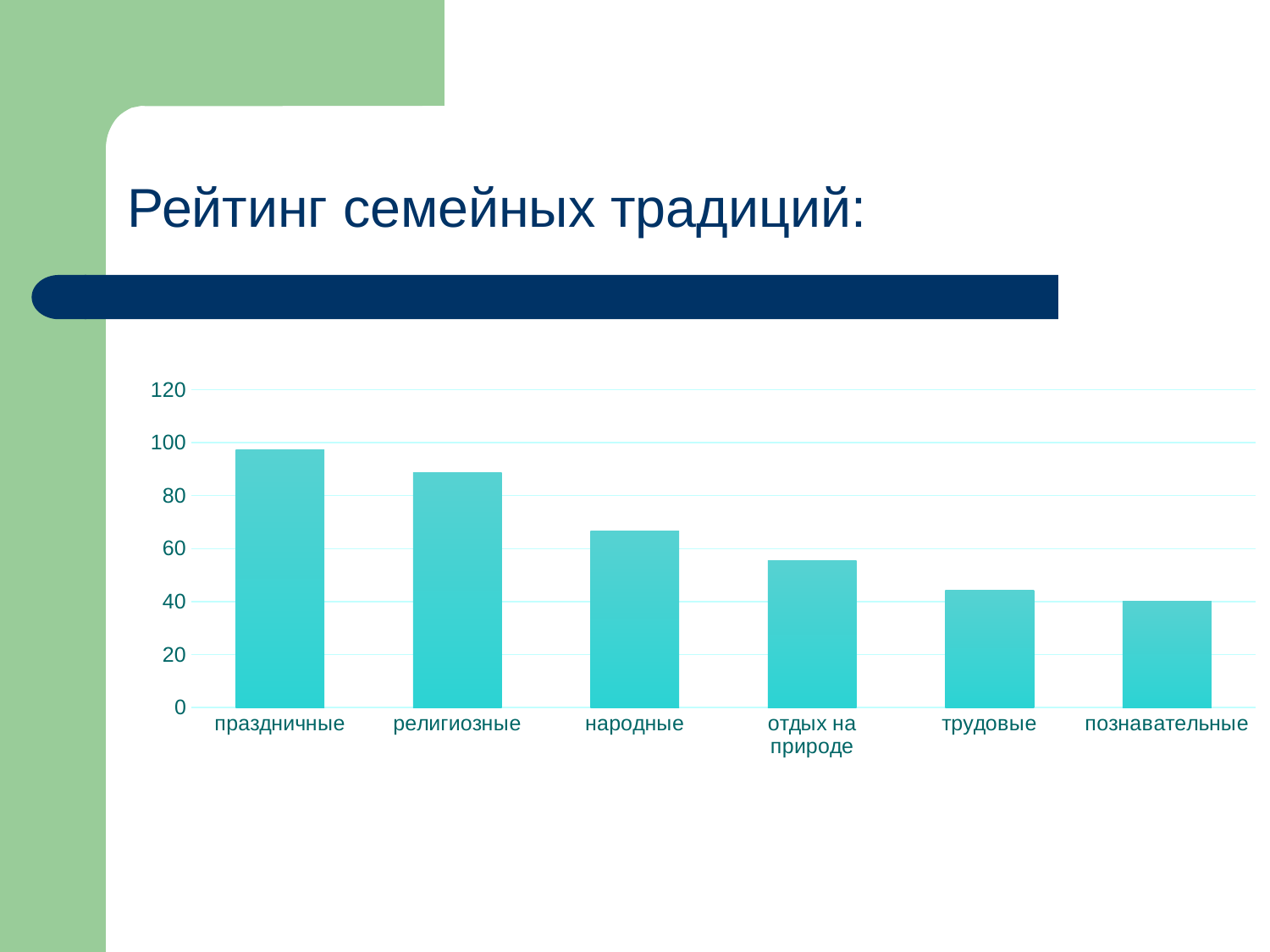

Рейтинг семейных традиций:

### Chart

| Category |  |
|---|---|
| праздничные | 97.2 |
| религиозные | 88.8 |
| народные | 66.6 |
| отдых на природе | 55.5 |
| трудовые | 44.4 |
| познавательные | 40.0 |